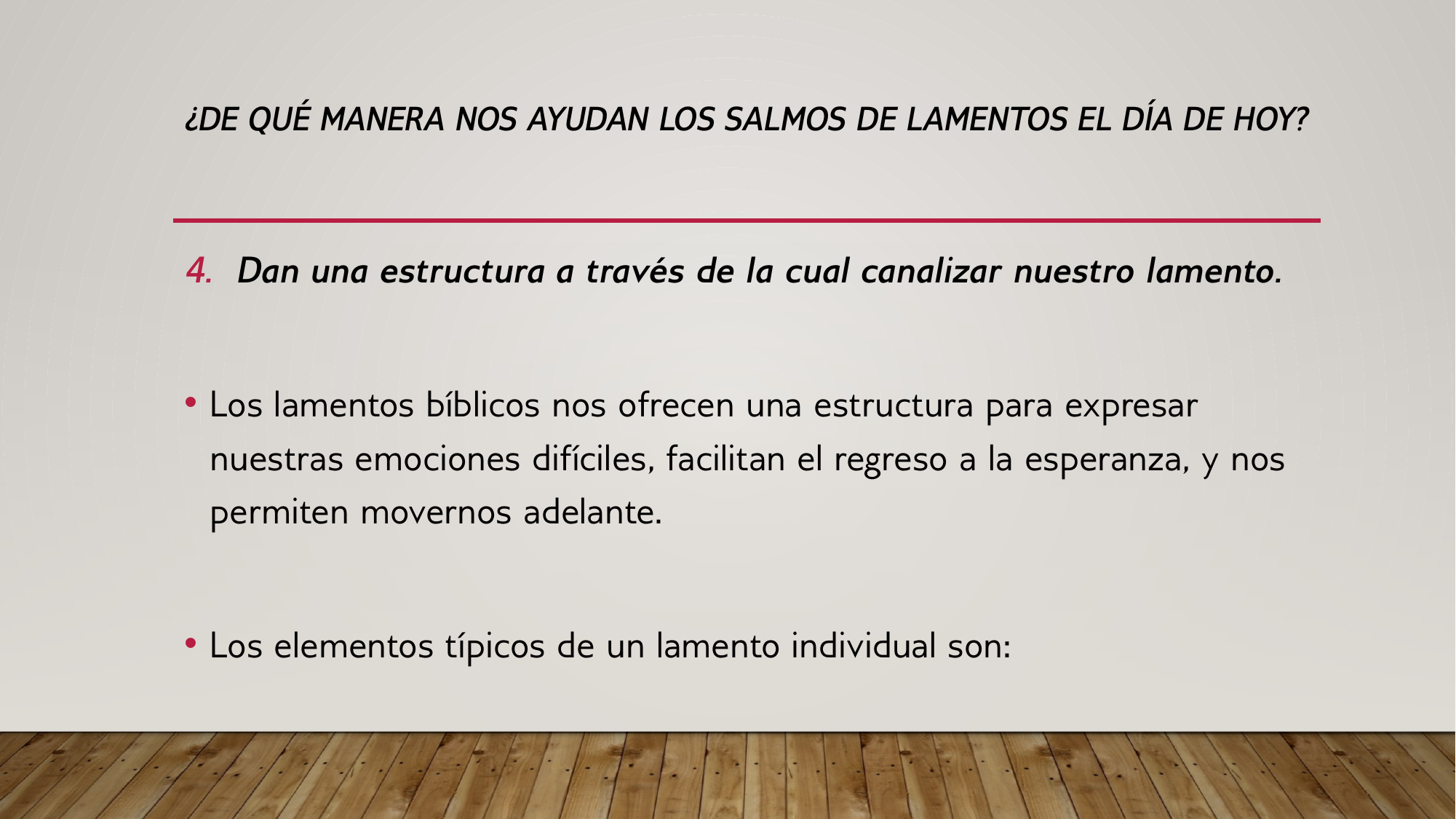

# ¿De qué manera nos ayudan los salmos de lamentos el día de hoy?
Dan una estructura a través de la cual canalizar nuestro lamento.

Los lamentos bíblicos nos ofrecen una estructura para expresar nuestras emociones difíciles, facilitan el regreso a la esperanza, y nos permiten movernos adelante.

Los elementos típicos de un lamento individual son: